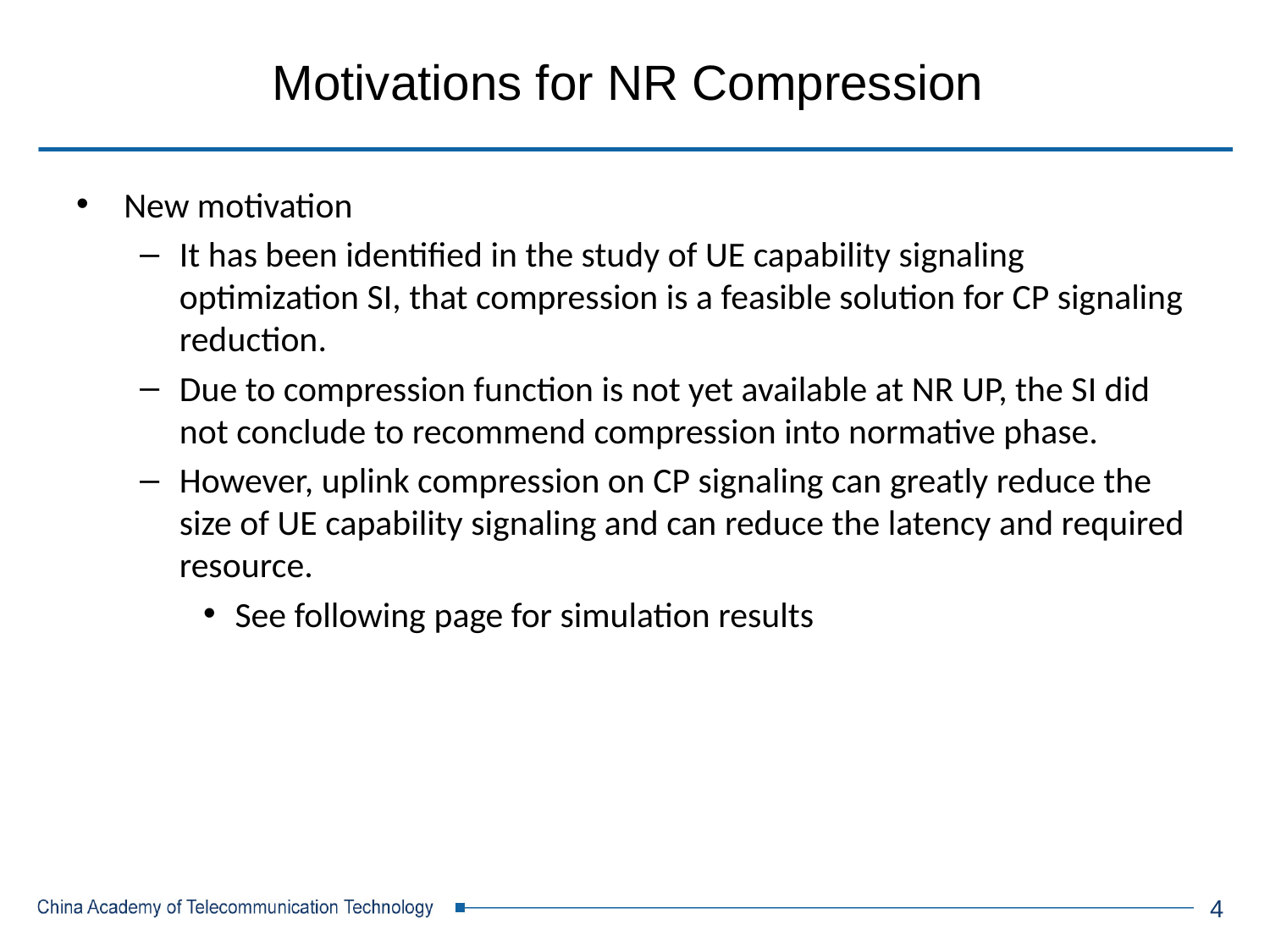

# Motivations for NR Compression
New motivation
It has been identified in the study of UE capability signaling optimization SI, that compression is a feasible solution for CP signaling reduction.
Due to compression function is not yet available at NR UP, the SI did not conclude to recommend compression into normative phase.
However, uplink compression on CP signaling can greatly reduce the size of UE capability signaling and can reduce the latency and required resource.
See following page for simulation results

4